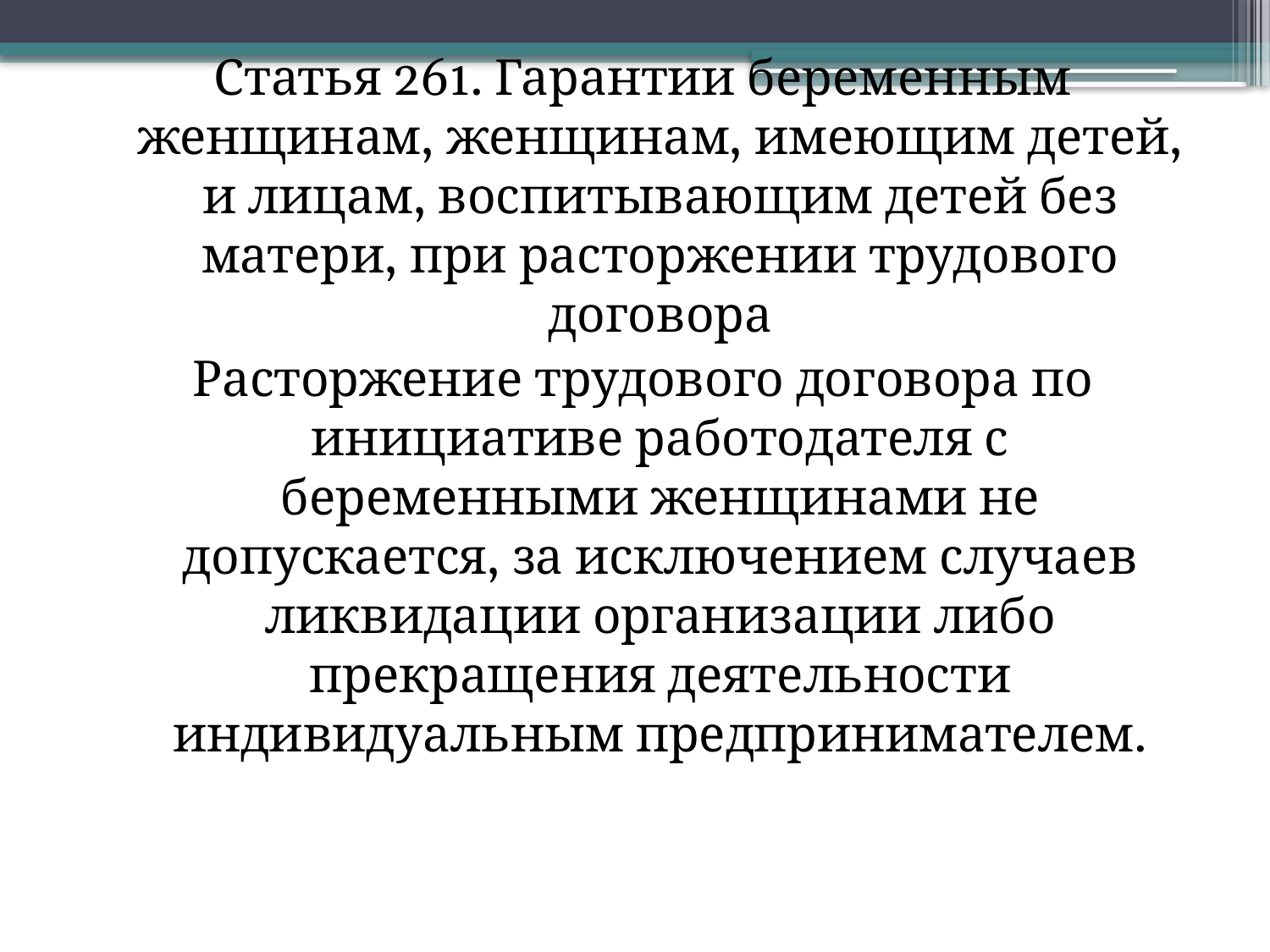

Статья 261. Гарантии беременным женщинам, женщинам, имеющим детей, и лицам, воспитывающим детей без матери, при расторжении трудового договора
Расторжение трудового договора по инициативе работодателя с беременными женщинами не допускается, за исключением случаев ликвидации организации либо прекращения деятельности индивидуальным предпринимателем.